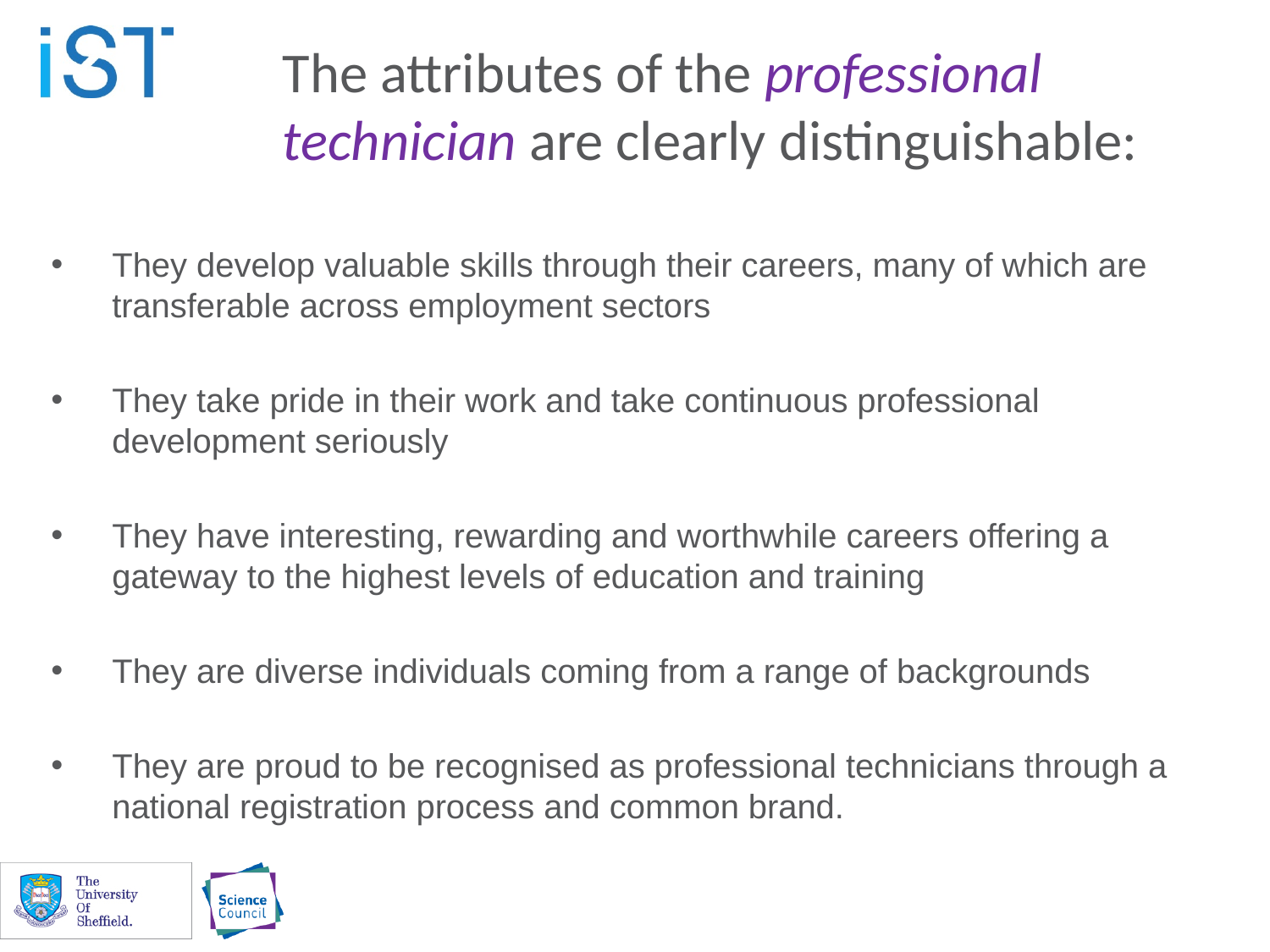

# The attributes of the professional technician are clearly distinguishable:
They develop valuable skills through their careers, many of which are transferable across employment sectors

They take pride in their work and take continuous professional development seriously

They have interesting, rewarding and worthwhile careers offering a gateway to the highest levels of education and training

They are diverse individuals coming from a range of backgrounds

They are proud to be recognised as professional technicians through a national registration process and common brand.